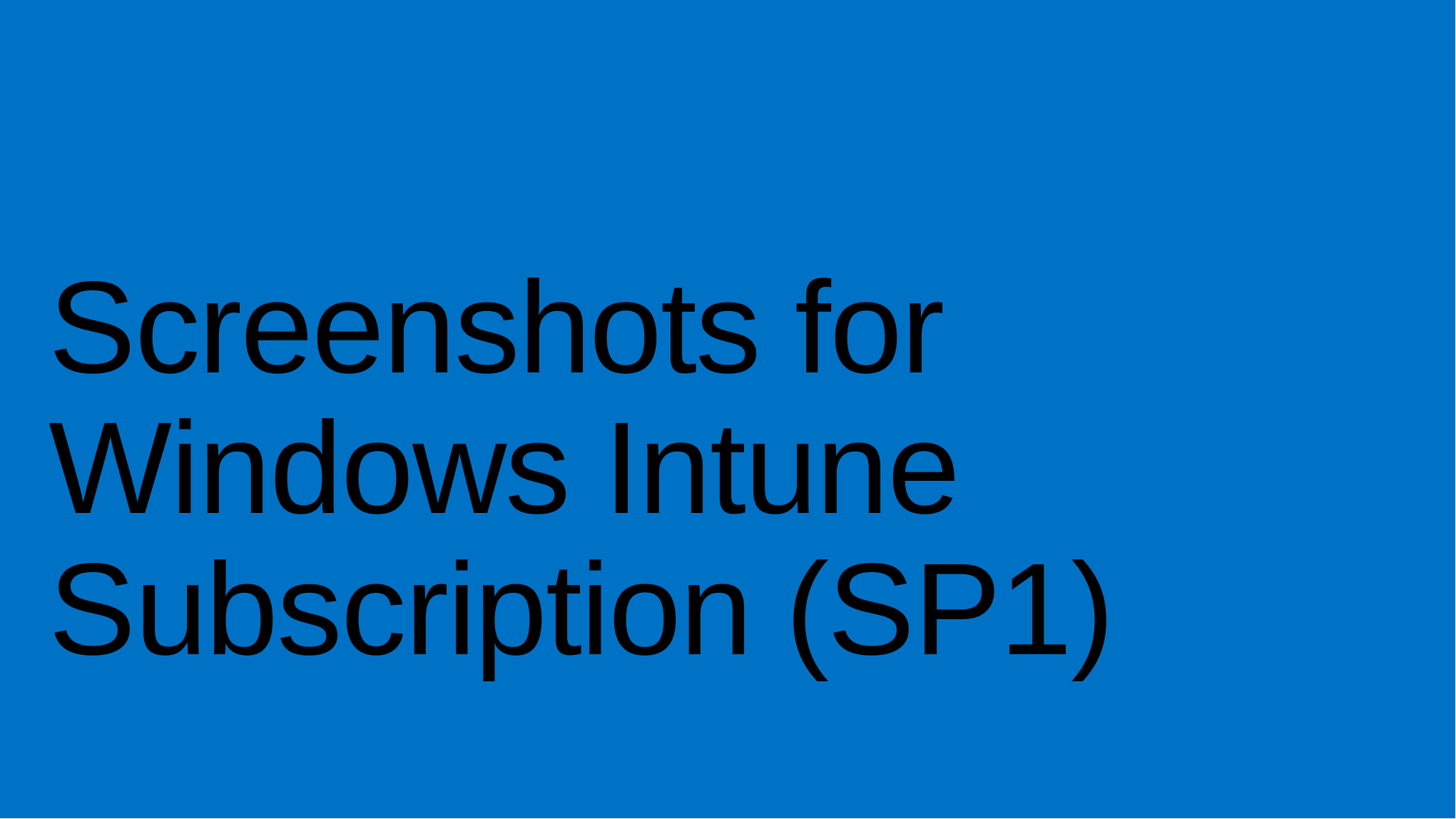

# Screenshots for Windows Intune Subscription (SP1)